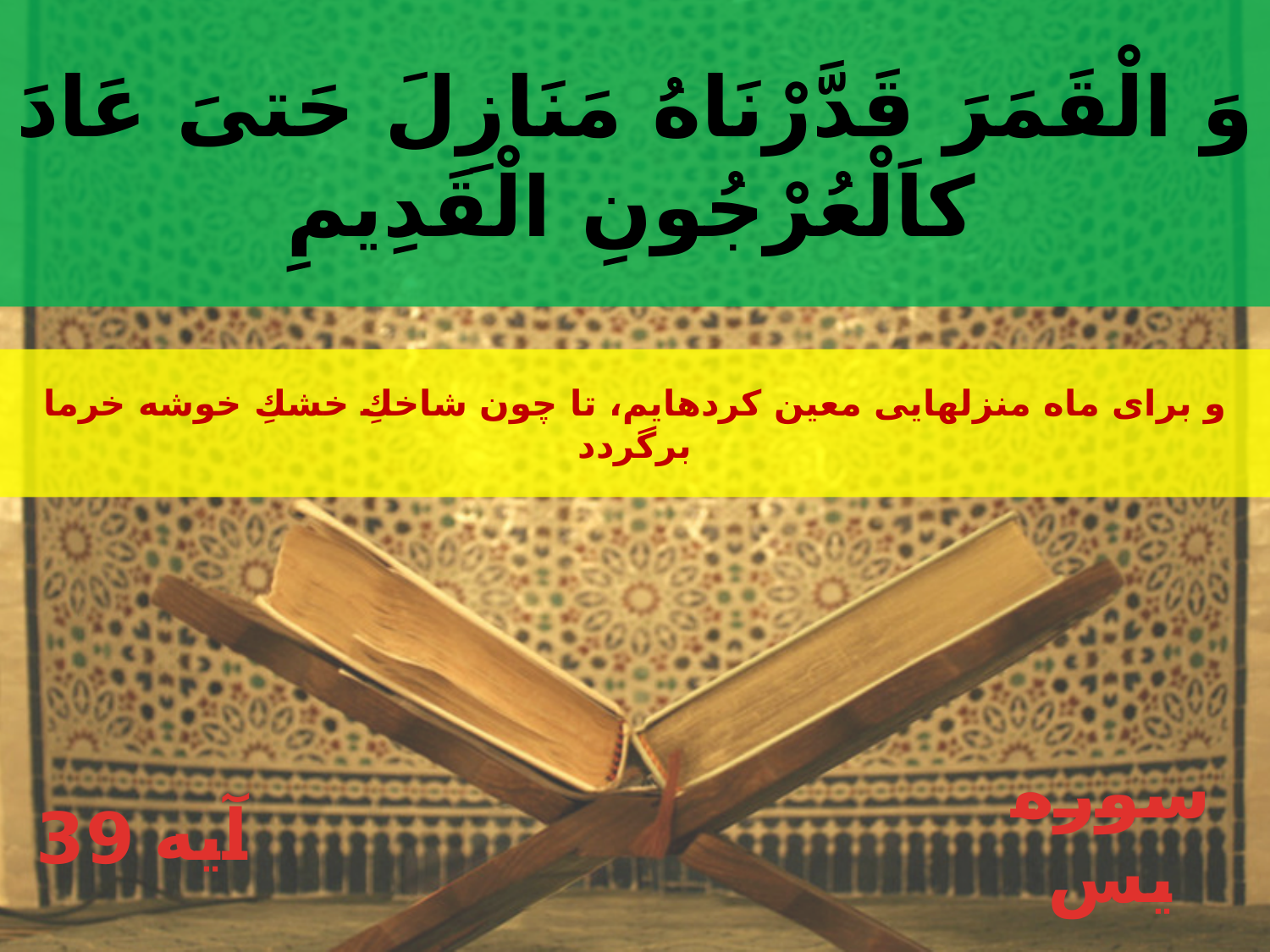

وَ الْقَمَرَ قَدَّرْنَاهُ مَنَازِلَ حَتىَ‏ عَادَ
كاَلْعُرْجُونِ الْقَدِيمِ
و براى ماه منزلهايى معين كرده‏ايم، تا چون شاخكِ خشكِ خوشه خرما برگردد
39